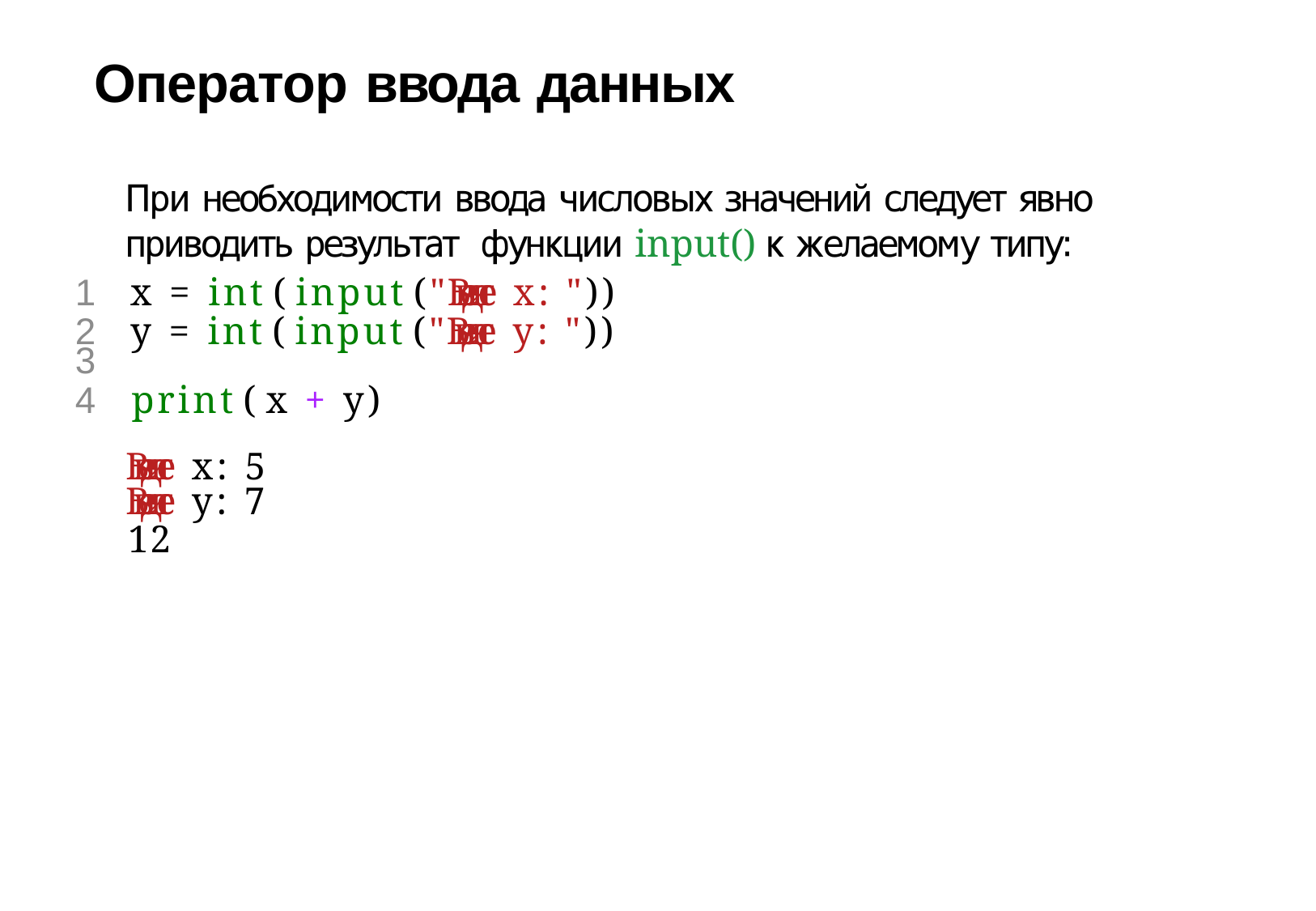

# Оператор ввода данных
При необходимости ввода числовых значений следует явно приводить результат  функции input() к желаемому типу:
1	x = int ( input ("Введите x: "))
2	y = int ( input ("Введите y: "))
3
4	print ( x + y)
Введите x: 5
Введите y: 7
12